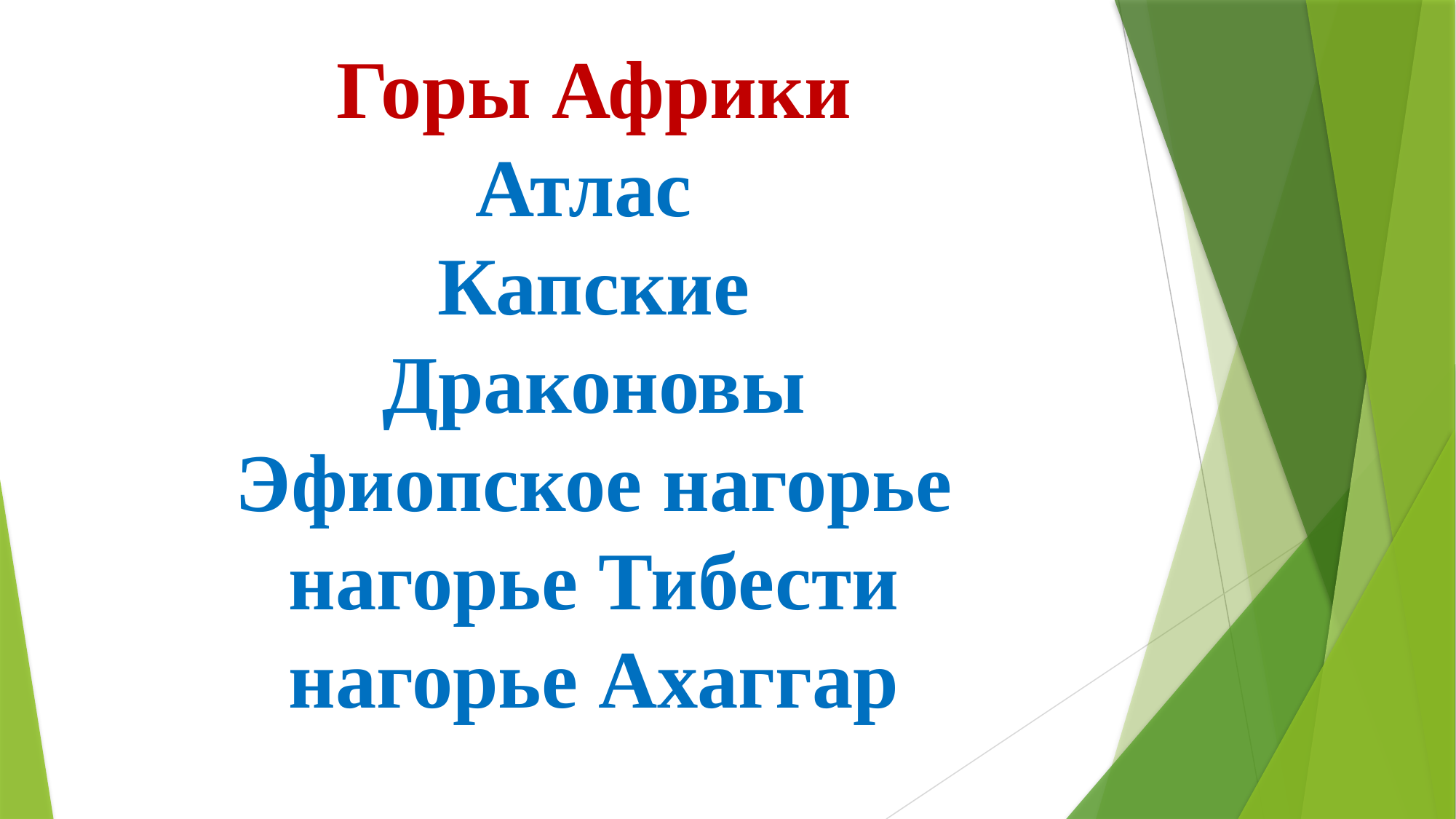

# Горы Африки Атлас Капские Драконовы Эфиопское нагорье нагорье Тибести нагорье Ахаггар